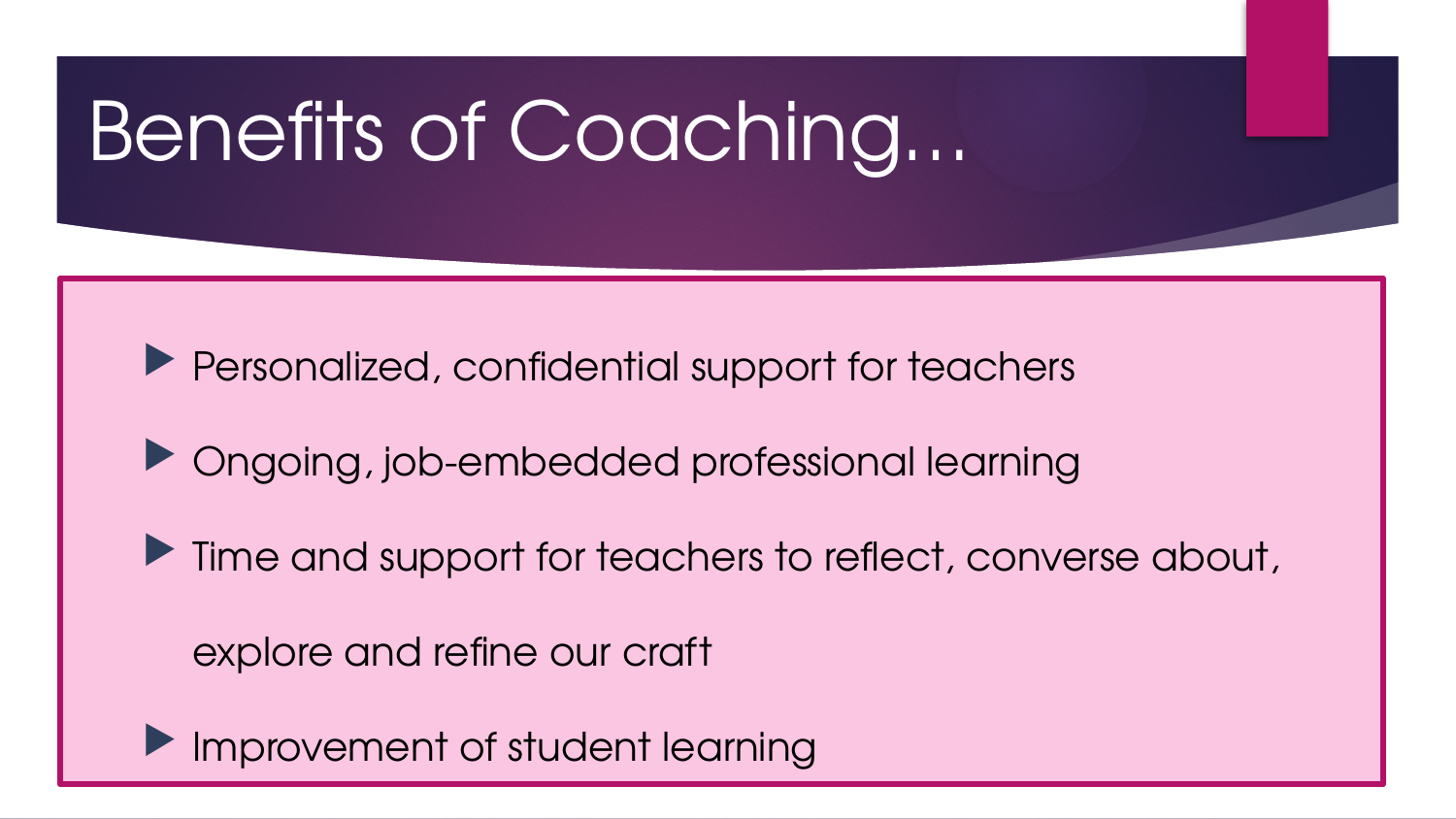

# Benefits of Coaching…
Personalized, confidential support for teachers
Ongoing, job-embedded professional learning
Time and support for teachers to reflect, converse about, explore and refine our craft
Improvement of student learning